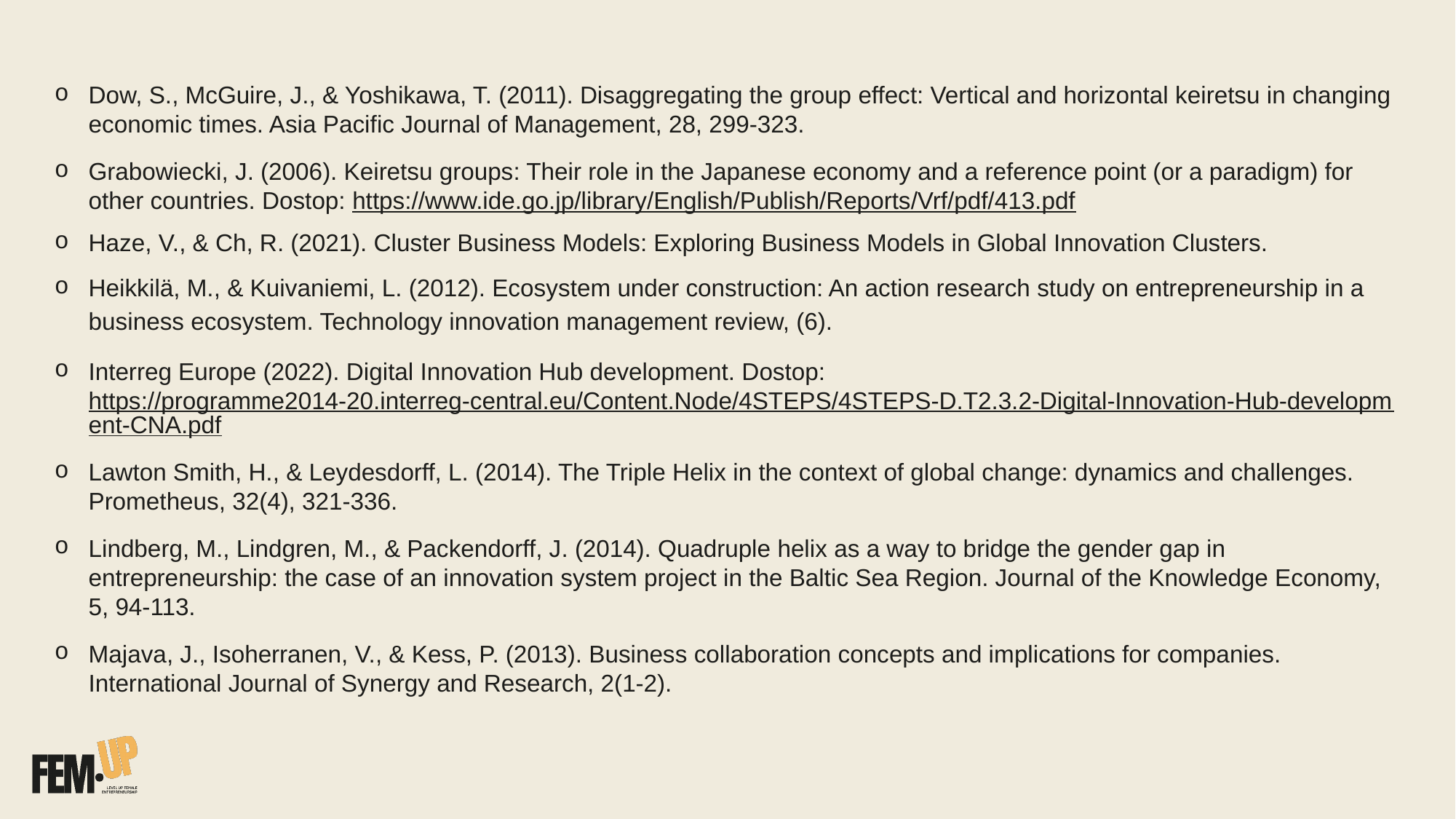

Dow, S., McGuire, J., & Yoshikawa, T. (2011). Disaggregating the group effect: Vertical and horizontal keiretsu in changing economic times. Asia Pacific Journal of Management, 28, 299-323.
Grabowiecki, J. (2006). Keiretsu groups: Their role in the Japanese economy and a reference point (or a paradigm) for other countries. Dostop: https://www.ide.go.jp/library/English/Publish/Reports/Vrf/pdf/413.pdf
Haze, V., & Ch, R. (2021). Cluster Business Models: Exploring Business Models in Global Innovation Clusters.
Heikkilä, M., & Kuivaniemi, L. (2012). Ecosystem under construction: An action research study on entrepreneurship in a business ecosystem. Technology innovation management review, (6).
Interreg Europe (2022). Digital Innovation Hub development. Dostop: https://programme2014-20.interreg-central.eu/Content.Node/4STEPS/4STEPS-D.T2.3.2-Digital-Innovation-Hub-development-CNA.pdf
Lawton Smith, H., & Leydesdorff, L. (2014). The Triple Helix in the context of global change: dynamics and challenges. Prometheus, 32(4), 321-336.
Lindberg, M., Lindgren, M., & Packendorff, J. (2014). Quadruple helix as a way to bridge the gender gap in entrepreneurship: the case of an innovation system project in the Baltic Sea Region. Journal of the Knowledge Economy, 5, 94-113.
Majava, J., Isoherranen, V., & Kess, P. (2013). Business collaboration concepts and implications for companies. International Journal of Synergy and Research, 2(1-2).